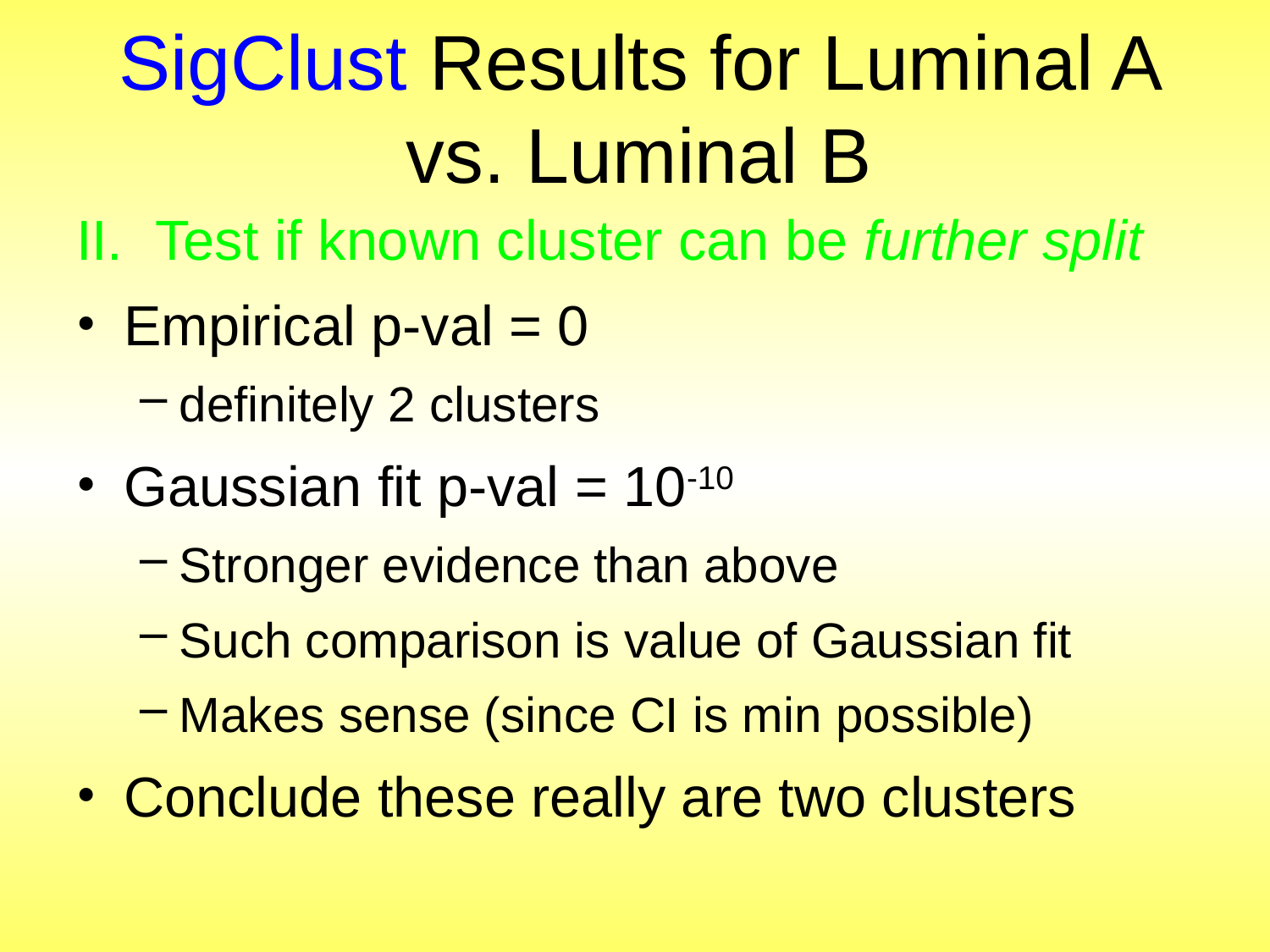

# SigClust Results for Luminal A vs. Luminal B
  Test if known cluster can be further split
Empirical p-val = 0
definitely 2 clusters
Gaussian fit p-val = 10-10
Stronger evidence than above
Such comparison is value of Gaussian fit
Makes sense (since CI is min possible)
Conclude these really are two clusters